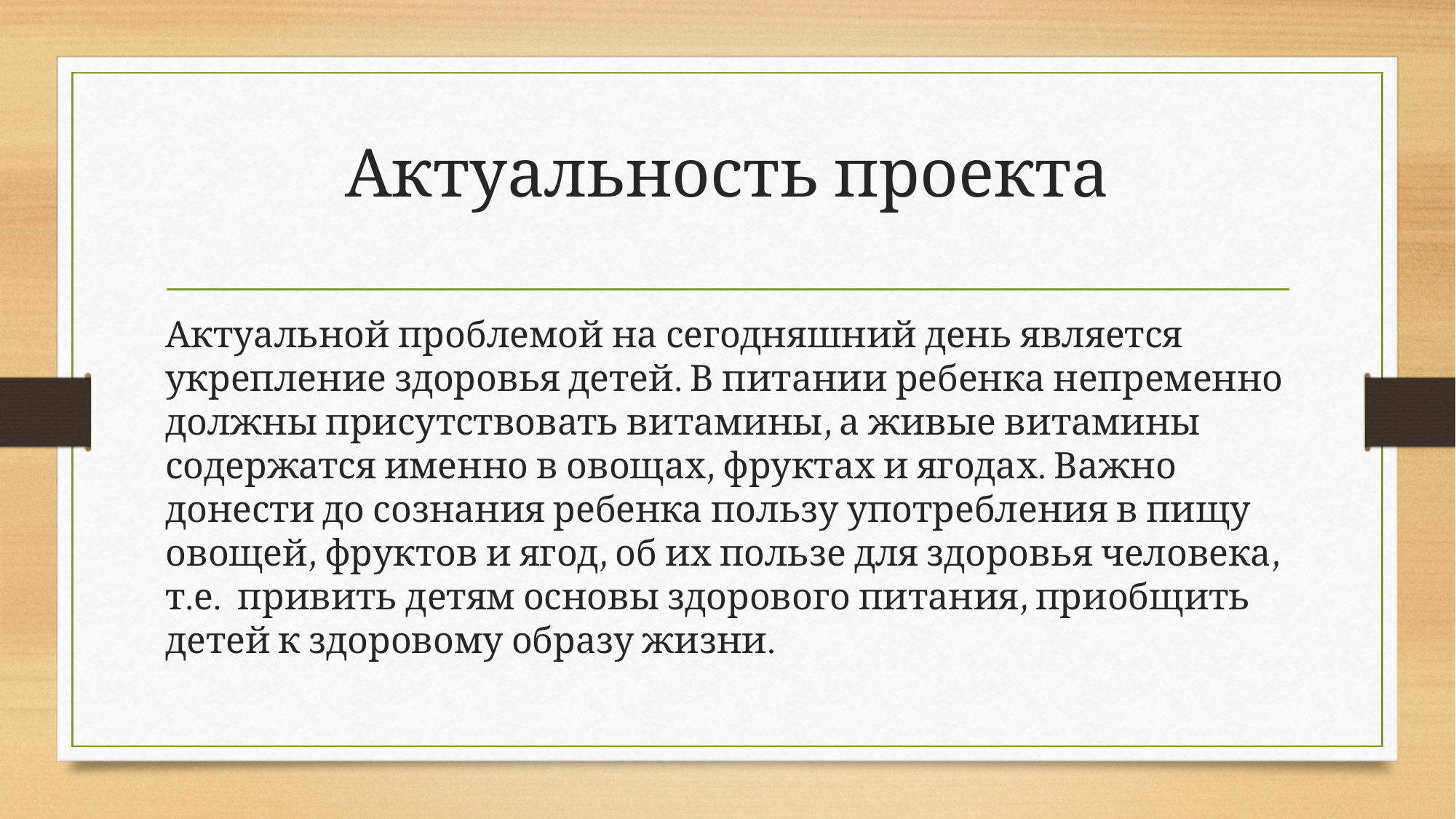

# Актуальность проекта
Актуальной проблемой на сегодняшний день является укрепление здоровья детей. В питании ребенка непременно должны присутствовать витамины, а живые витамины содержатся именно в овощах, фруктах и ягодах. Важно донести до сознания ребенка пользу употребления в пищу овощей, фруктов и ягод, об их пользе для здоровья человека, т.е.  привить детям основы здорового питания, приобщить детей к здоровому образу жизни.